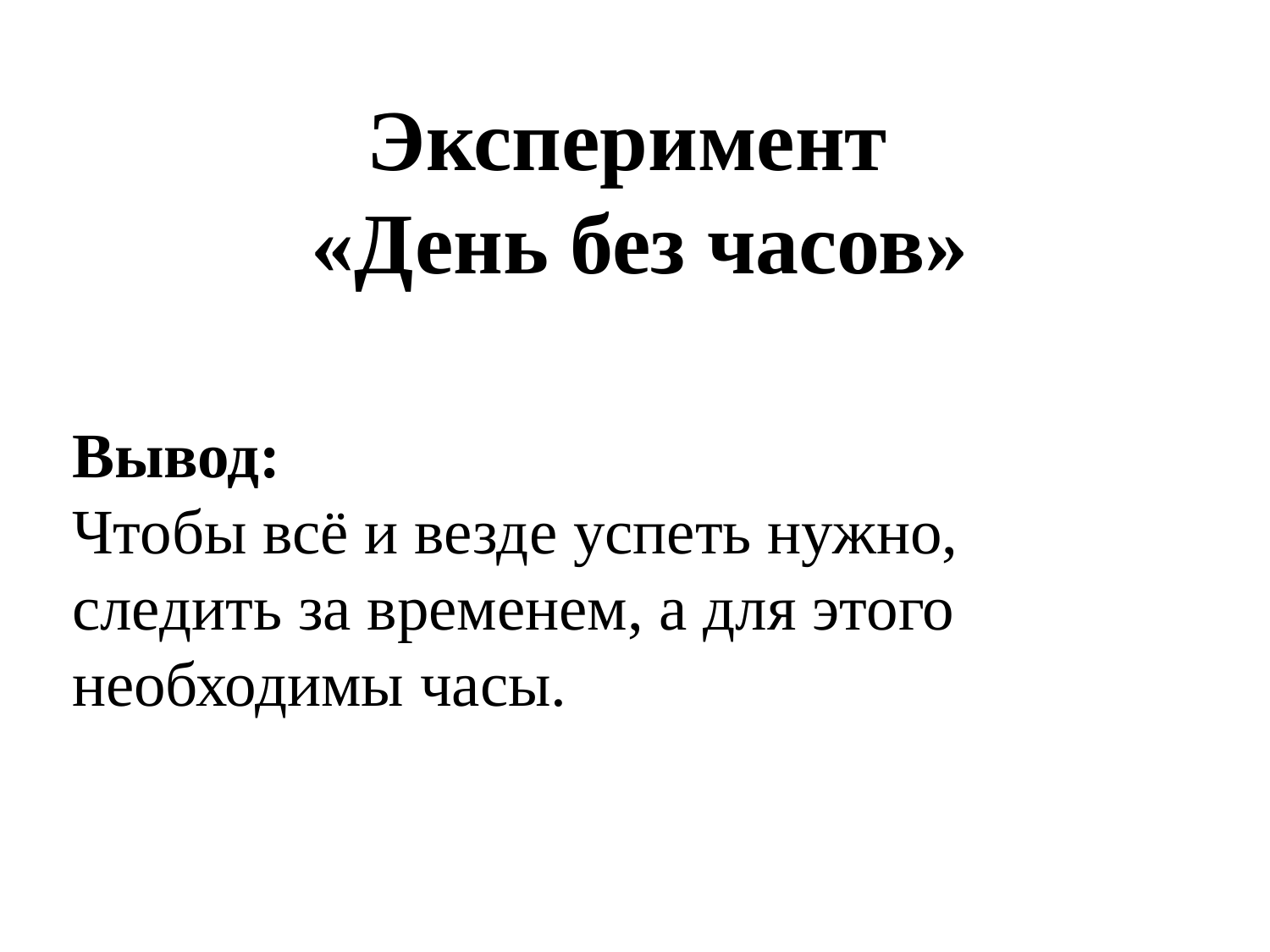

# Эксперимент «День без часов»
Вывод:
Чтобы всё и везде успеть нужно, следить за временем, а для этого необходимы часы.